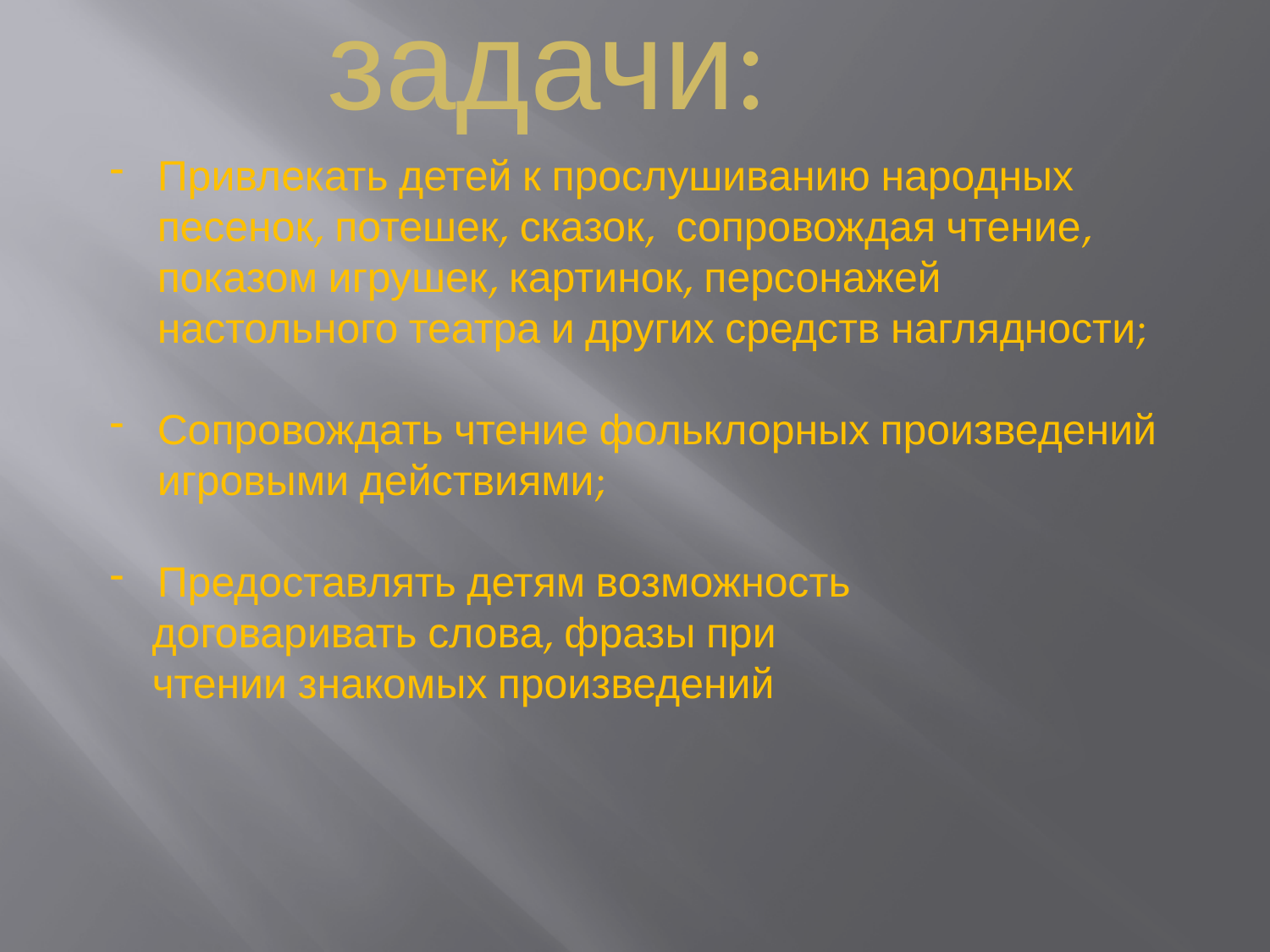

задачи:
Привлекать детей к прослушиванию народных песенок, потешек, сказок,  сопровождая чтение, показом игрушек, картинок, персонажей настольного театра и других средств наглядности;

Сопровождать чтение фольклорных произведений игровыми действиями;

Предоставлять детям возможность
    договаривать слова, фразы при
    чтении знакомых произведений